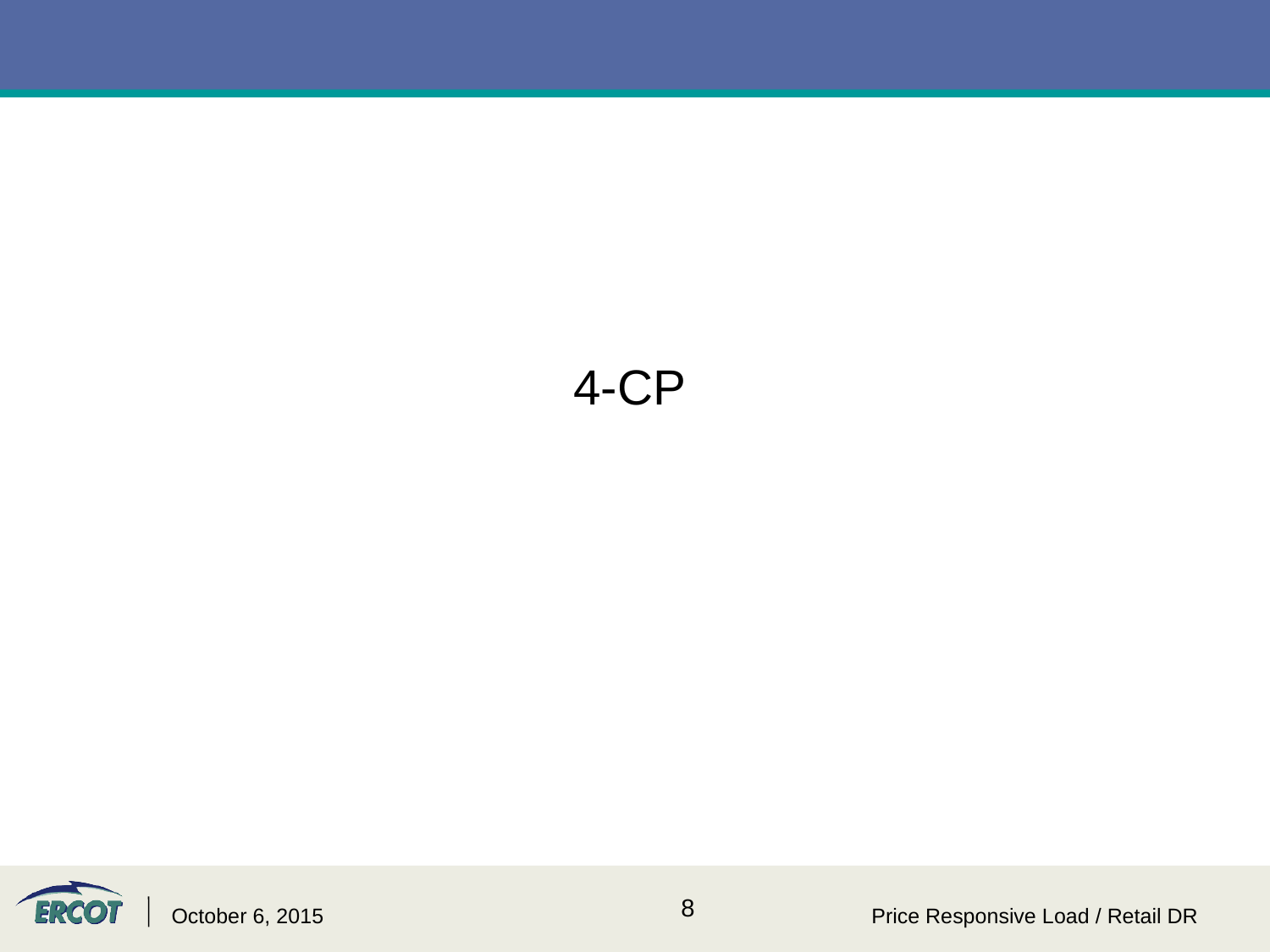

#
4-CP
October 6, 2015
Price Responsive Load / Retail DR